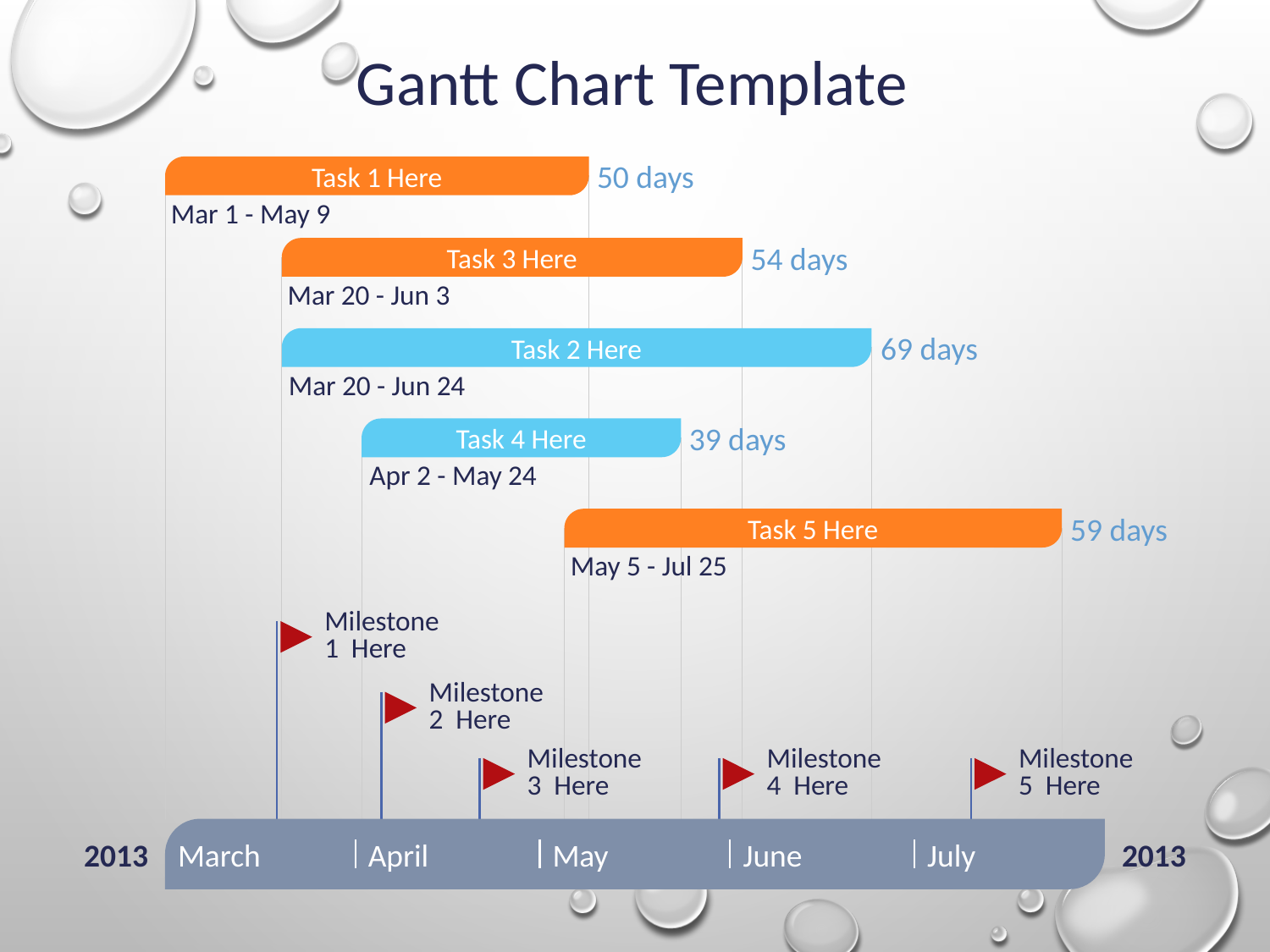

Gantt Chart Template

50 days
Task 1 Here
Mar 1 - May 9

54 days
Task 3 Here
Mar 20 - Jun 3

69 days
Task 2 Here
Mar 20 - Jun 24

39 days
Task 4 Here
Apr 2 - May 24

59 days
Task 5 Here
May 5 - Jul 25
Milestone 1  Here

Mar 19
Milestone 2  Here

Apr 5
Milestone 3  Here
Milestone 4  Here
Milestone 5  Here

Apr 21
May 30
Jul 10

March
April
May
June
July
2013
2013